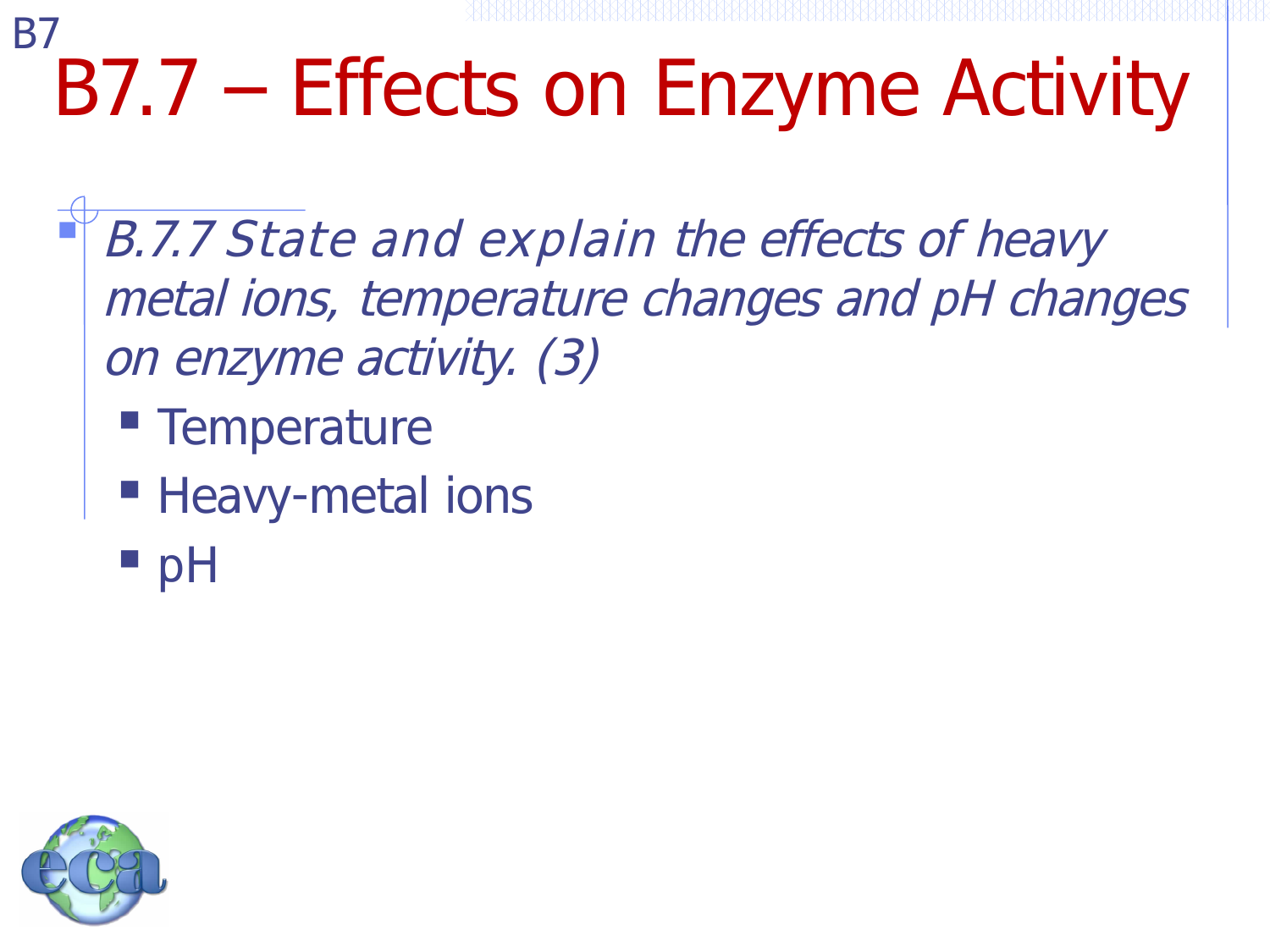

# B7.7 – Effects on Enzyme Activity
B.7.7 State and explain the effects of heavy metal ions, temperature changes and pH changes on enzyme activity. (3)
Temperature
Heavy-metal ions
pH